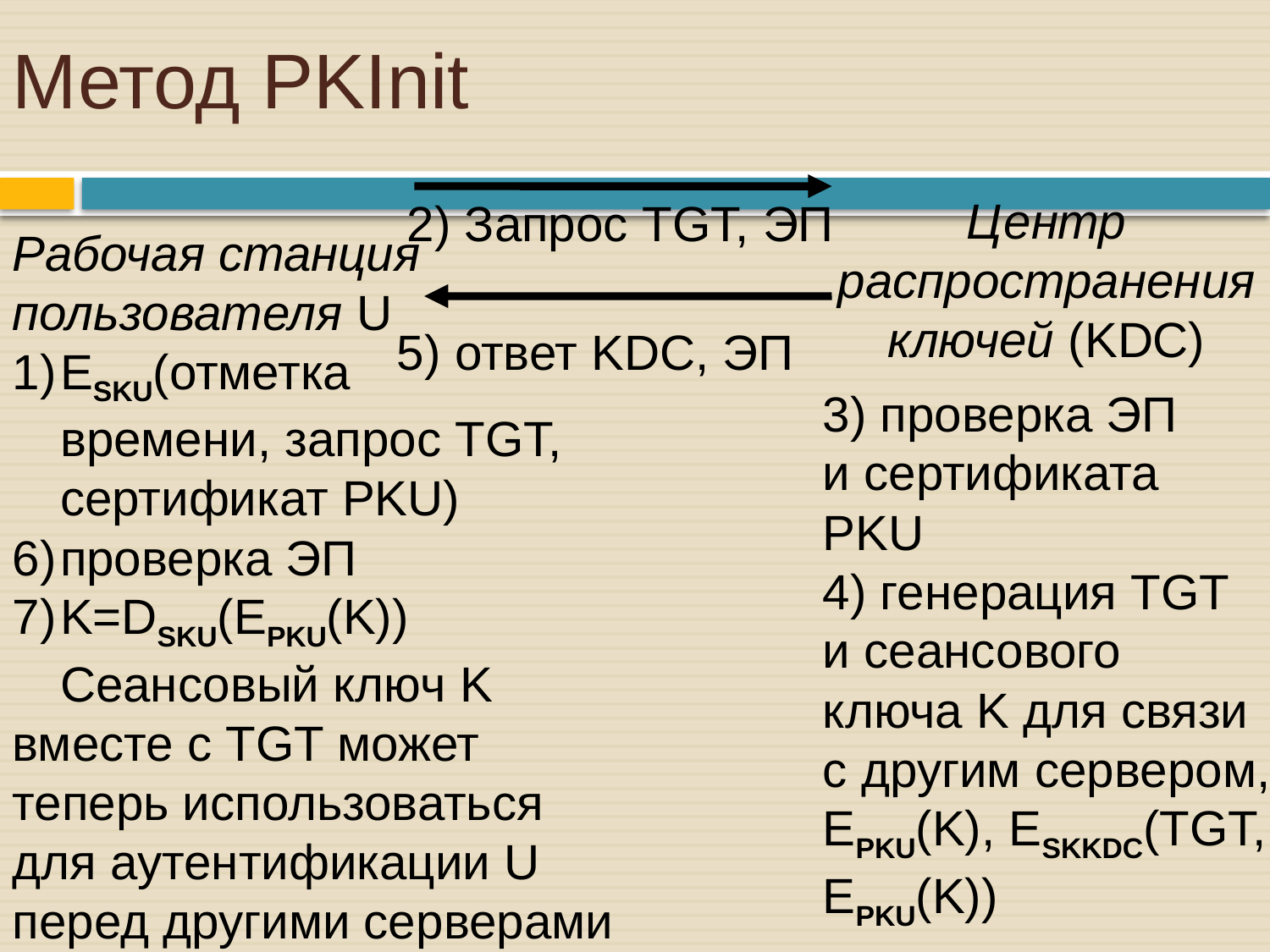

# Метод PKInit

Рабочая станция
пользователя U
ESKU(отметка
времени, запрос TGT, сертификат PKU)
проверка ЭП
K=DSKU(EPKU(K))
Сеансовый ключ K
вместе с TGT может
теперь использоваться
для аутентификации U
перед другими серверами
Центр
распространения
ключей (KDC)

2) Запрос TGT, ЭП

5) ответ KDC, ЭП
3) проверка ЭП
и сертификата
PKU
4) генерация TGT
и сеансового
ключа K для связи
с другим сервером,
EPKU(K), ESKKDC(TGT,
EPKU(K))